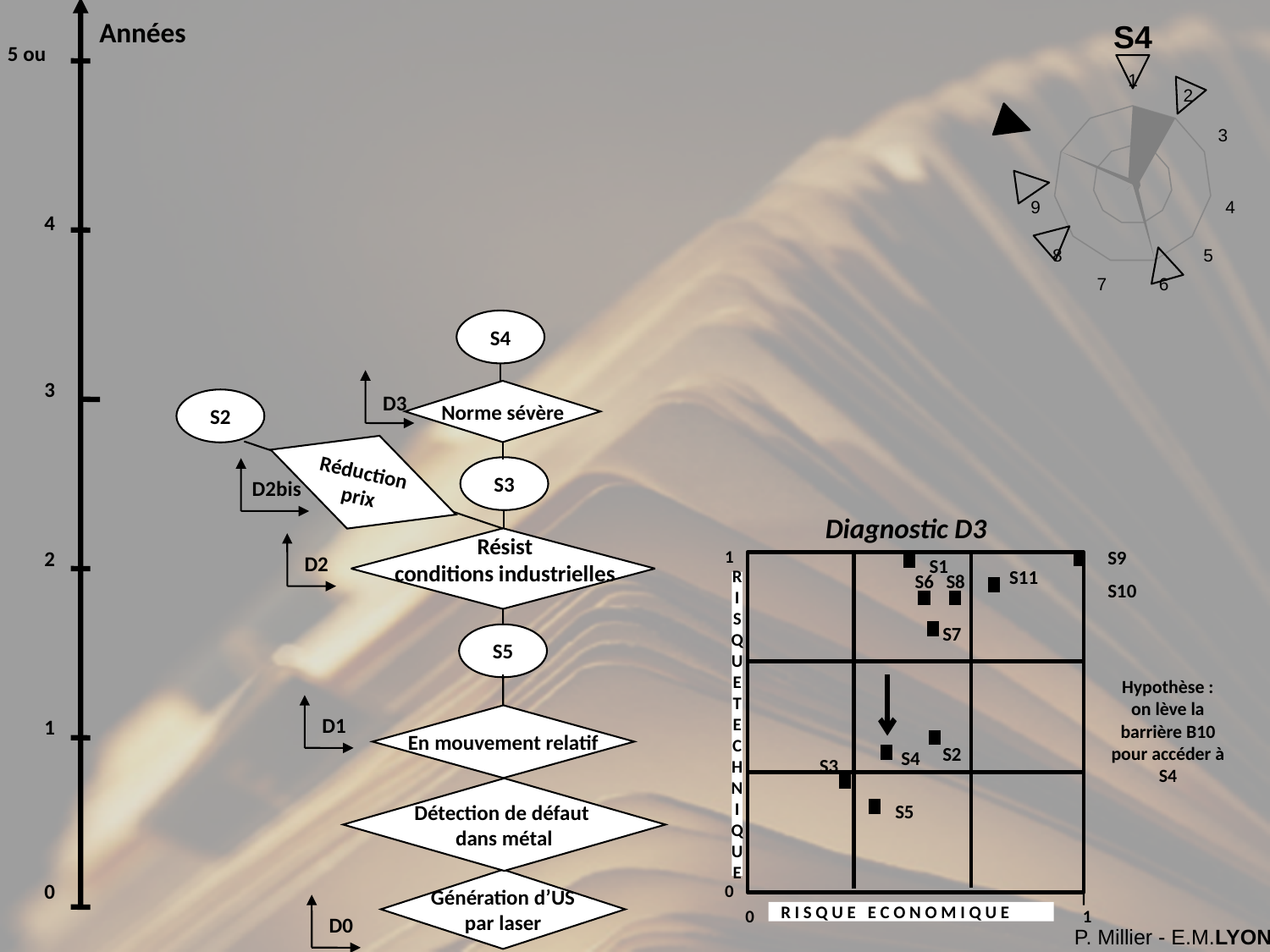

### Chart:

| Category | S4 |
|---|---|
Années
5 ou

4

S4

D3

Norme sévère

3
S2

Réduction
prix

D2bis

S3
Résist
conditions industrielles

D2

Diagnostic D3
2
1
S9
S10
S1

S11
S6
S8

R
I
S
Q
U
E
T
E
C
H
N
I
Q
U
E

S7

S5
Hypothèse :
on lève la barrière B10 pour accéder à S4

D1

En mouvement relatif

1

S2

S4

S3

Détection de défaut
dans métal

S5

Génération d’US
par laser
0
0

D0

0
1
R I S Q U E   E C O N O M I Q U E